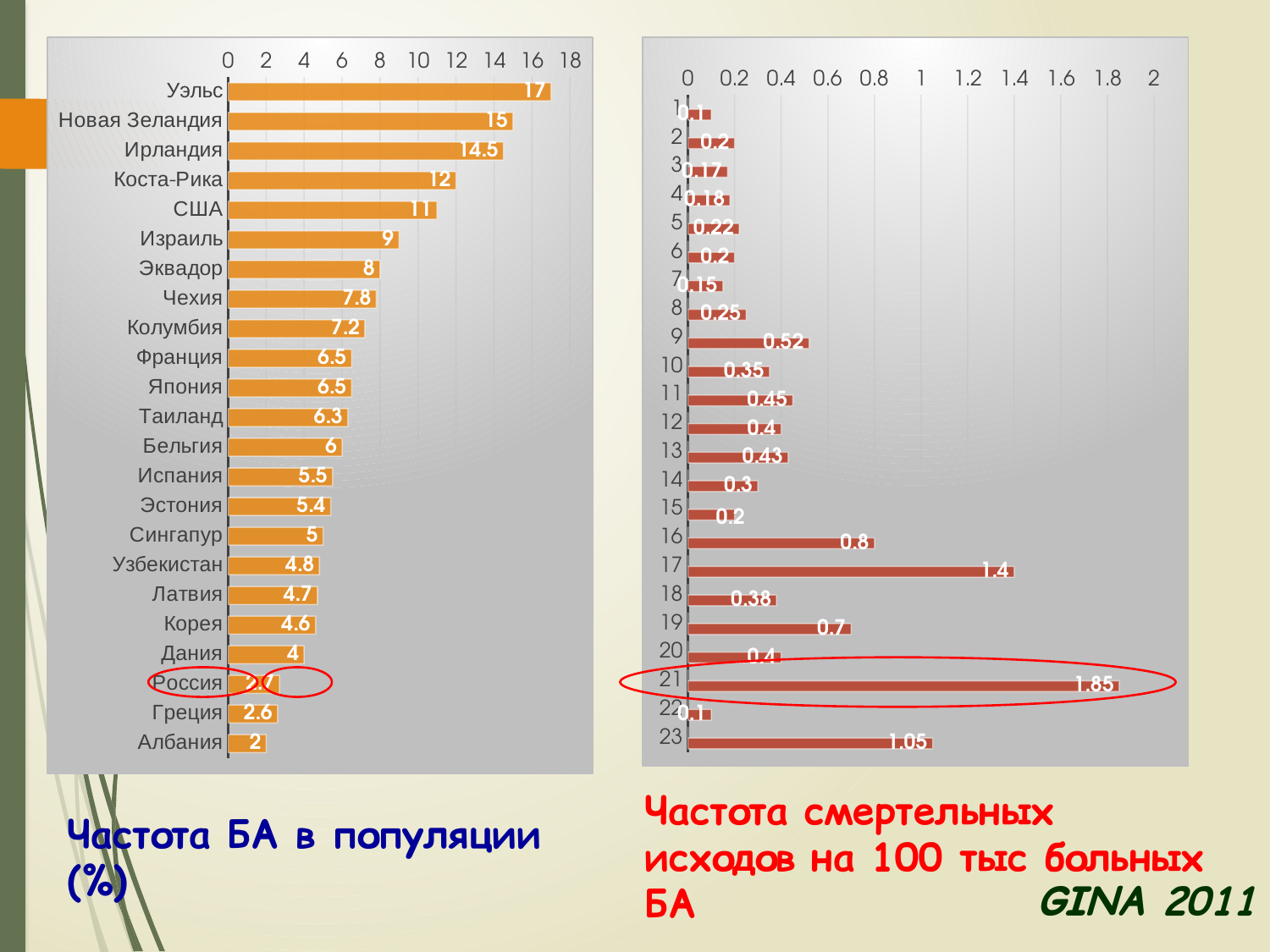

### Chart

| Category | Ряд 1 |
|---|---|
| Уэльс | 17.0 |
| Новая Зеландия | 15.0 |
| Ирландия | 14.5 |
| Коста-Рика | 12.0 |
| США | 11.0 |
| Израиль | 9.0 |
| Эквадор | 8.0 |
| Чехия | 7.8 |
| Колумбия | 7.2 |
| Франция | 6.5 |
| Япония | 6.5 |
| Таиланд | 6.3 |
| Бельгия | 6.0 |
| Испания | 5.5 |
| Эстония | 5.4 |
| Сингапур | 5.0 |
| Узбекистан | 4.8 |
| Латвия | 4.7 |
| Корея | 4.6 |
| Дания | 4.0 |
| Россия | 2.7 |
| Греция | 2.6 |
| Албания | 2.0 |

### Chart

| Category |   | Столбец1 |
|---|---|---|

Частота смертельных исходов на 100 тыс больных БА
Частота БА в популяции (%)
GINA 2011